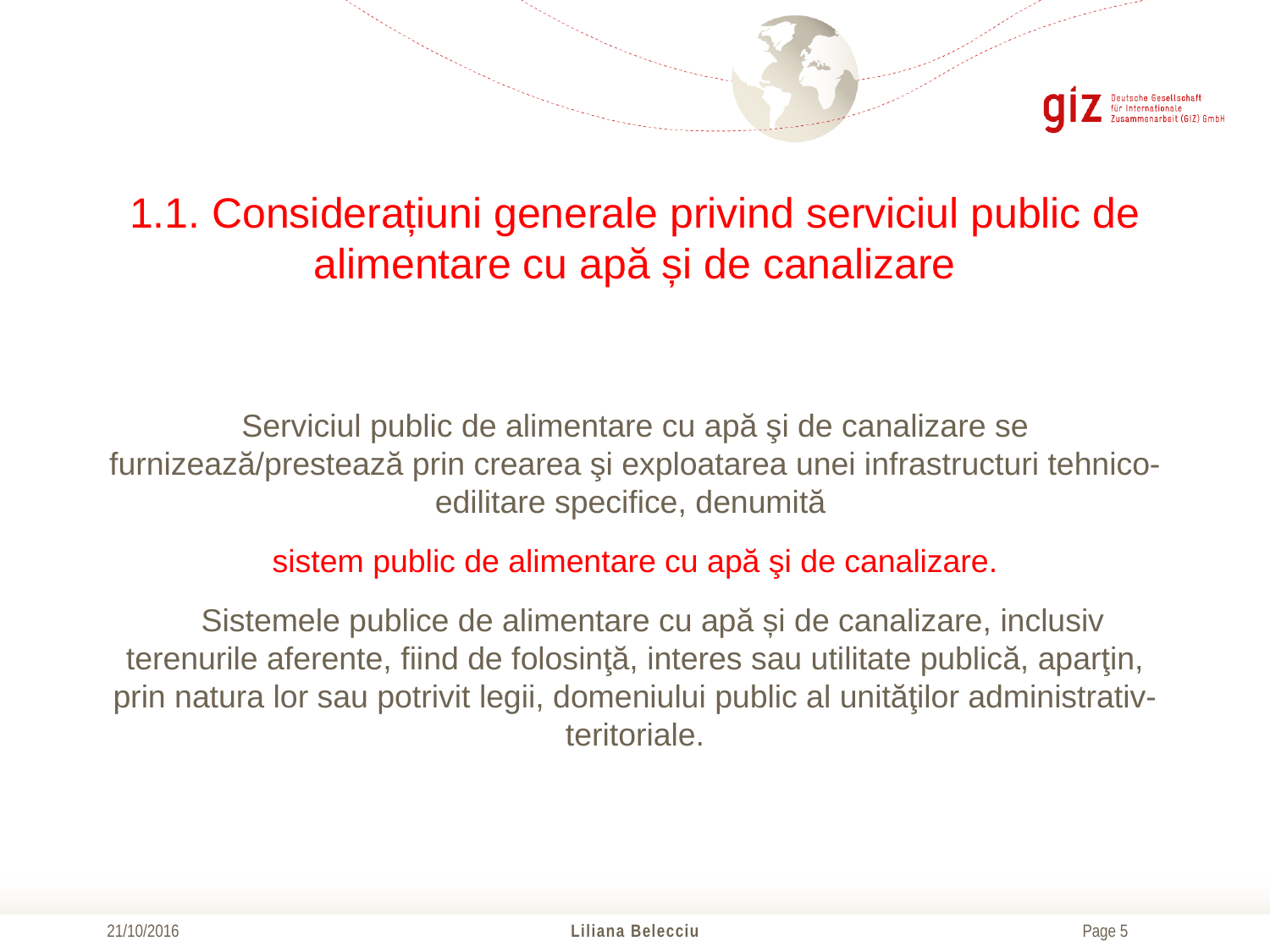

# 1.1. Considerațiuni generale privind serviciul public de alimentare cu apă și de canalizare

Serviciul public de alimentare cu apă şi de canalizare se furnizează/prestează prin crearea şi exploatarea unei infrastructuri tehnico-edilitare specifice, denumită
sistem public de alimentare cu apă şi de canalizare.
    Sistemele publice de alimentare cu apă și de canalizare, inclusiv terenurile aferente, fiind de folosinţă, interes sau utilitate publică, aparţin, prin natura lor sau potrivit legii, domeniului public al unităţilor administrativ-teritoriale.
21/10/2016
Liliana Belecciu